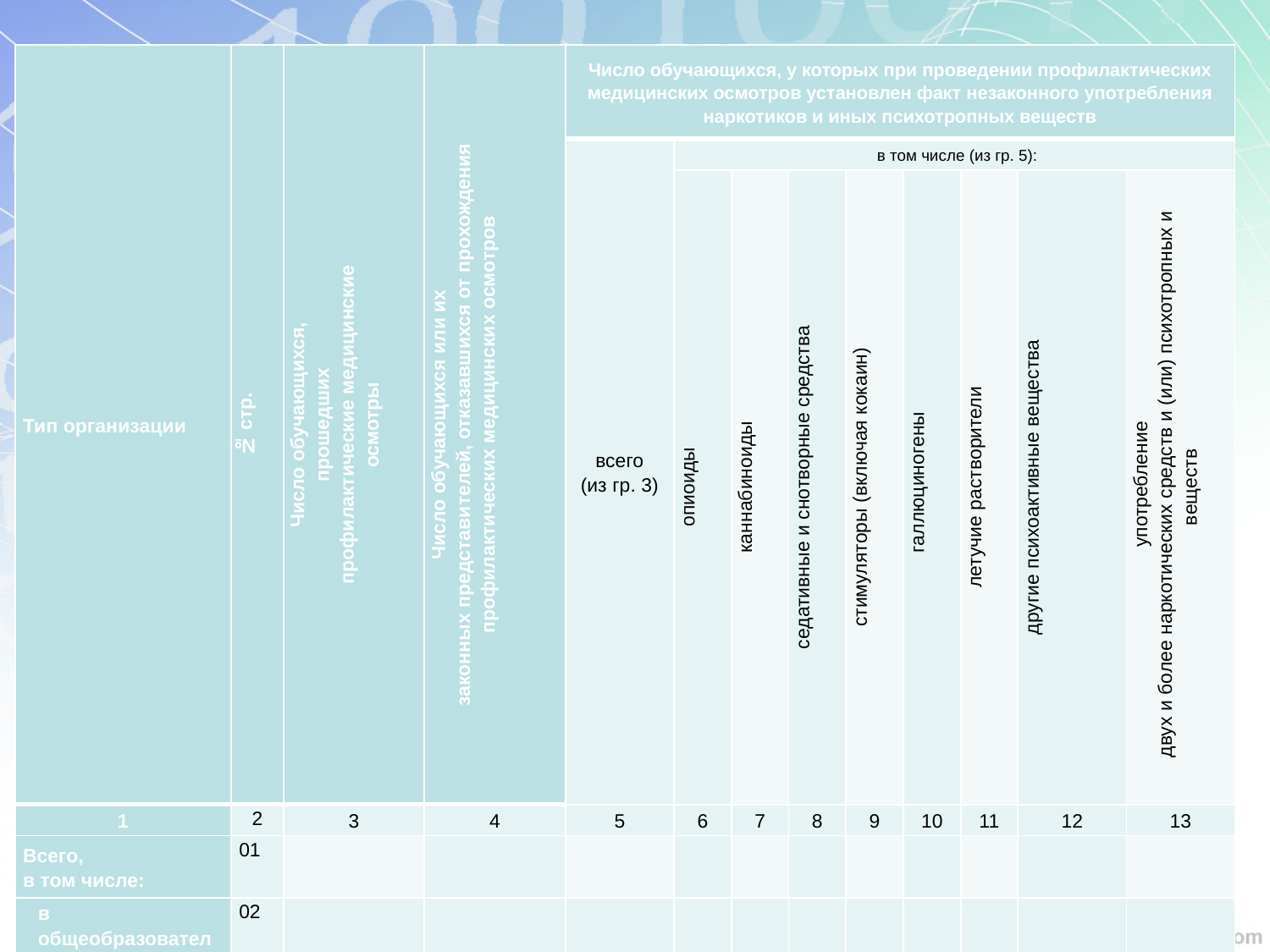

#
| Тип организации | № стр. | Число обучающихся, прошедших профилактические медицинские осмотры | Число обучающихся или их законных представителей, отказавшихся от прохождения профилактических медицинских осмотров | Число обучающихся, у которых при проведении профилактических медицинских осмотров установлен факт незаконного употребления наркотиков и иных психотропных веществ |  |  |  |  |  |  |  |  |
| --- | --- | --- | --- | --- | --- | --- | --- | --- | --- | --- | --- | --- |
|  |  |  |  | всего (из гр. 3) | в том числе (из гр. 5): |  |  |  |  |  |  |  |
|  |  |  |  |  | опиоиды | каннабиноиды | седативные и снотворные средства | стимуляторы (включая кокаин) | галлюциногены | летучие растворители | другие психоактивные вещества | употребление двух и более наркотических средств и (или) психотропных и веществ |
| 1 | 2 | 3 | 4 | 5 | 6 | 7 | 8 | 9 | 10 | 11 | 12 | 13 |
| Всего, в том числе: | 01 |  |  |  |  |  |  |  |  |  |  |  |
| в общеобразовательных организациях | 02 |  |  |  |  |  |  |  |  |  |  |  |
| в профессиональных образовательных организациях | 03 |  |  |  |  |  |  |  |  |  |  |  |
| в образовательных организациях высшего образования | 04 |  |  |  |  |  |  |  |  |  |  |  |